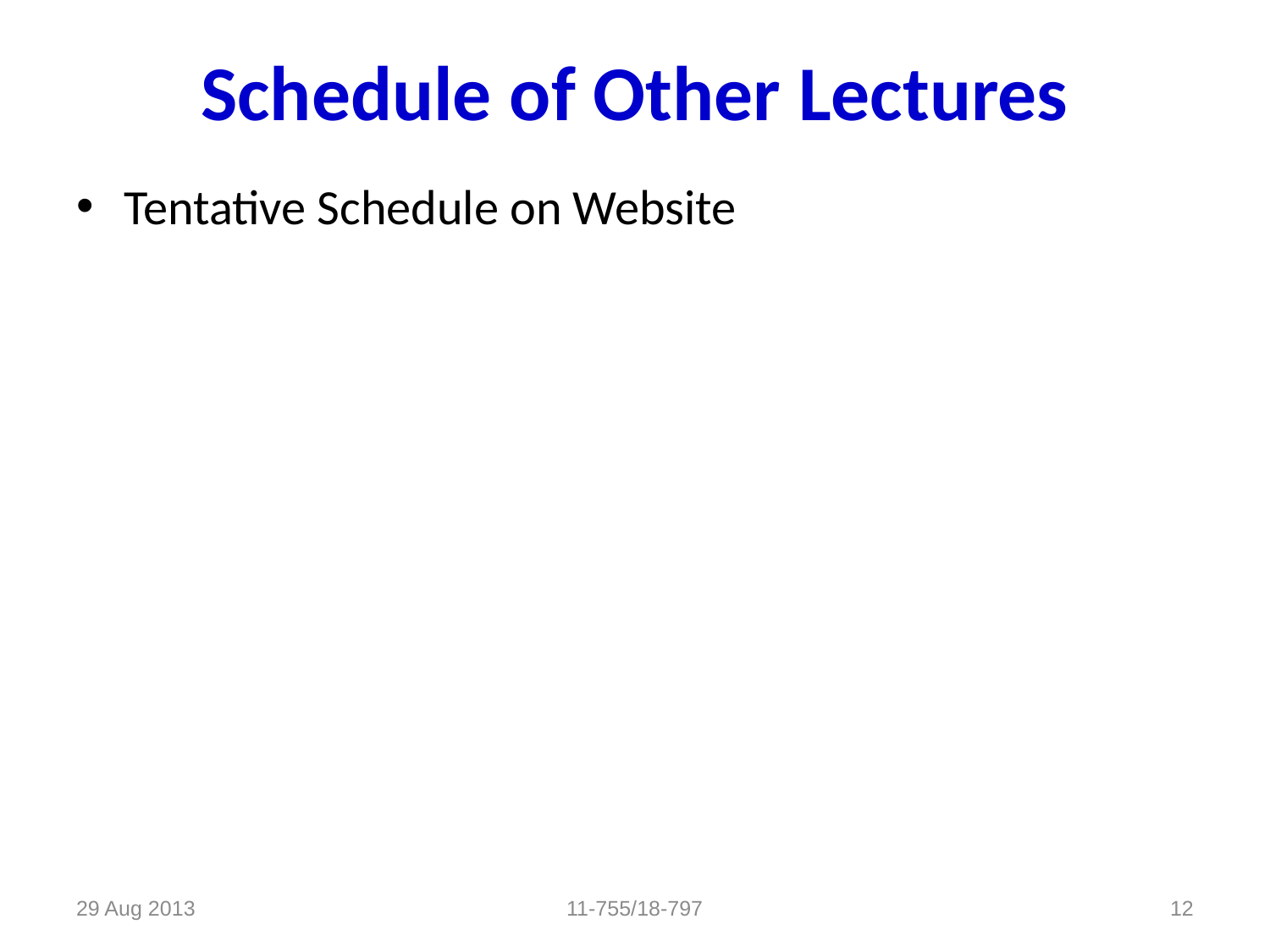

# Schedule of Other Lectures
Tentative Schedule on Website
29 Aug 2013
11-755/18-797
12